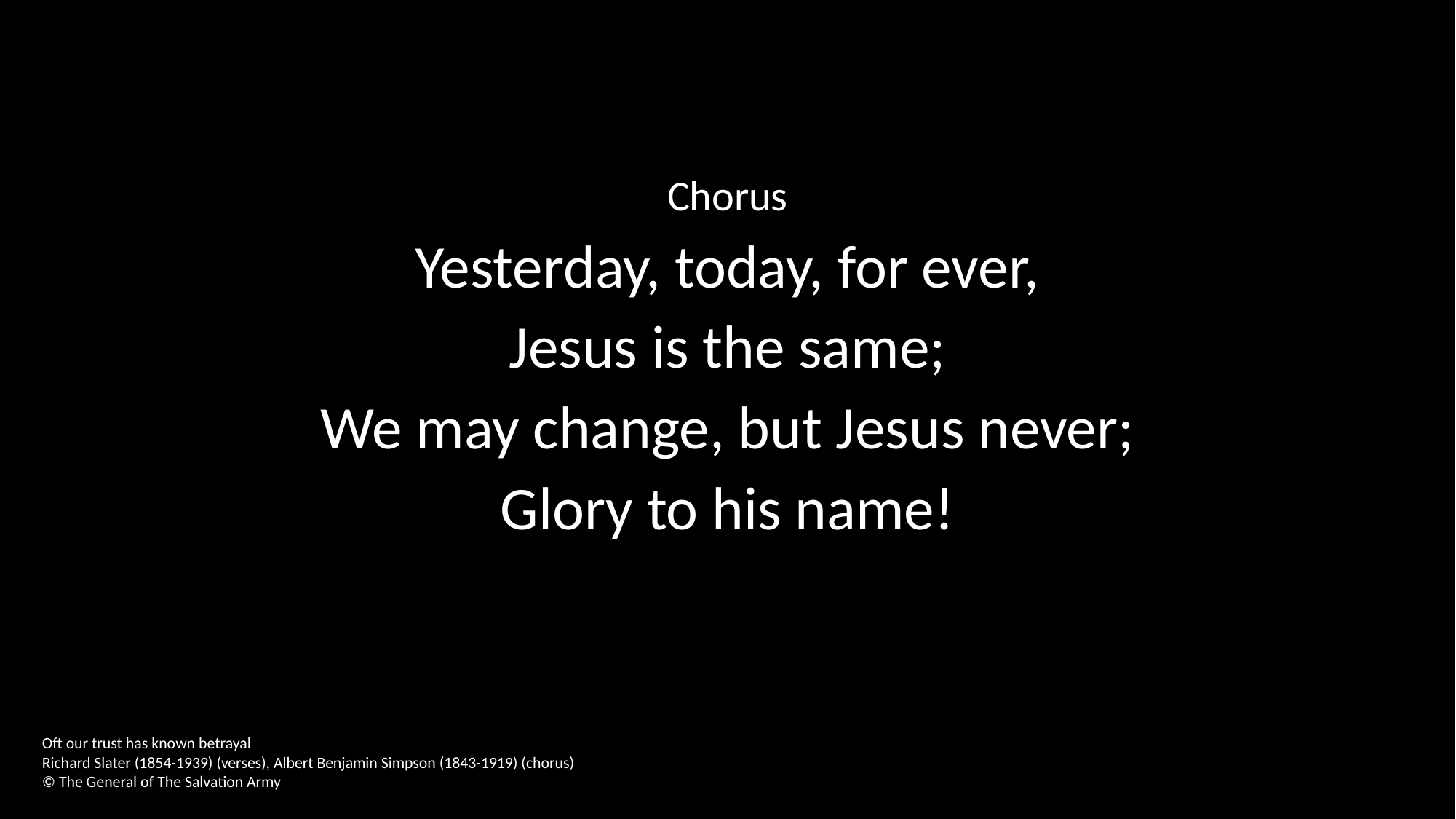

Chorus
Yesterday, today, for ever,
Jesus is the same;
We may change, but Jesus never;
Glory to his name!
Oft our trust has known betrayal
Richard Slater (1854-1939) (verses), Albert Benjamin Simpson (1843-1919) (chorus)
© The General of The Salvation Army